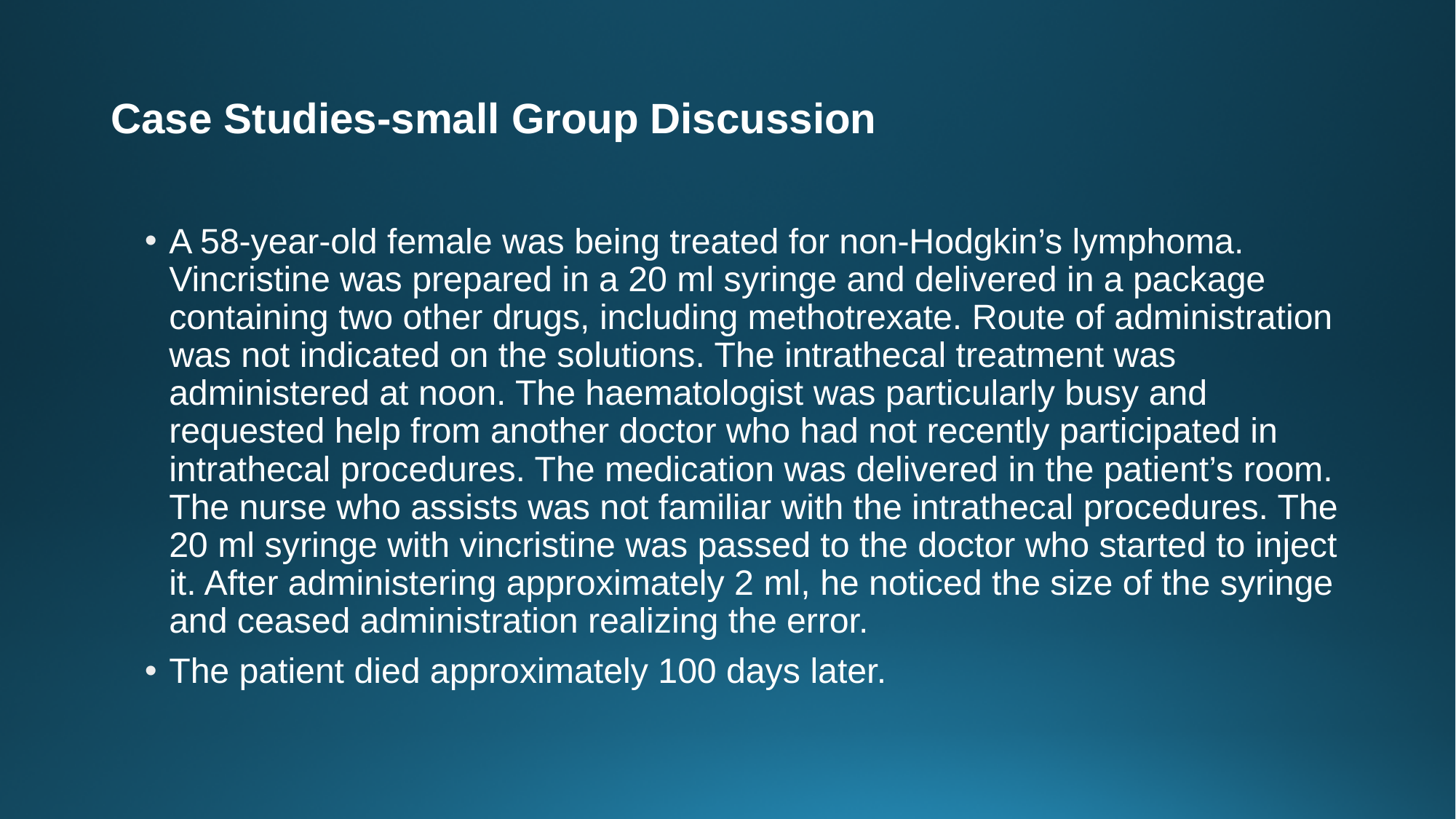

# Case Studies-small Group Discussion
A 58-year-old female was being treated for non-Hodgkin’s lymphoma. Vincristine was prepared in a 20 ml syringe and delivered in a package containing two other drugs, including methotrexate. Route of administration was not indicated on the solutions. The intrathecal treatment was administered at noon. The haematologist was particularly busy and requested help from another doctor who had not recently participated in intrathecal procedures. The medication was delivered in the patient’s room.
The nurse who assists was not familiar with the intrathecal procedures. The 20 ml syringe with vincristine was passed to the doctor who started to inject it. After administering approximately 2 ml, he noticed the size of the syringe and ceased administration realizing the error.
The patient died approximately 100 days later.